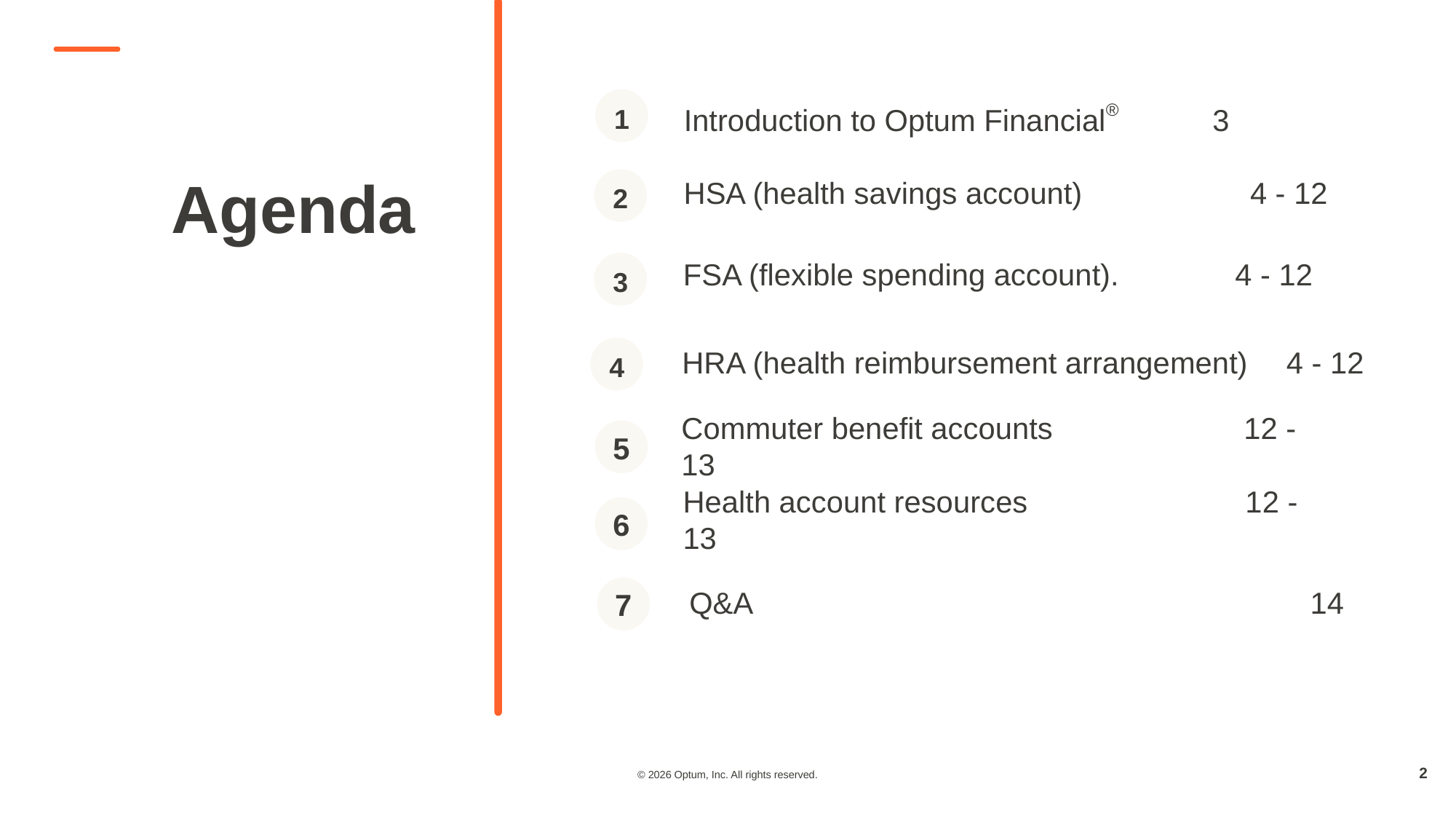

1
Introduction to Optum Financial®	           3
Agenda
2
HSA (health savings account)	     4 - 12
3
FSA (flexible spending account).      4 - 12
4
HRA (health reimbursement arrangement)  4 - 12
5
Commuter benefit accounts		  12 - 13
6
Health account resources		  12 - 13
7
Q&A					         14